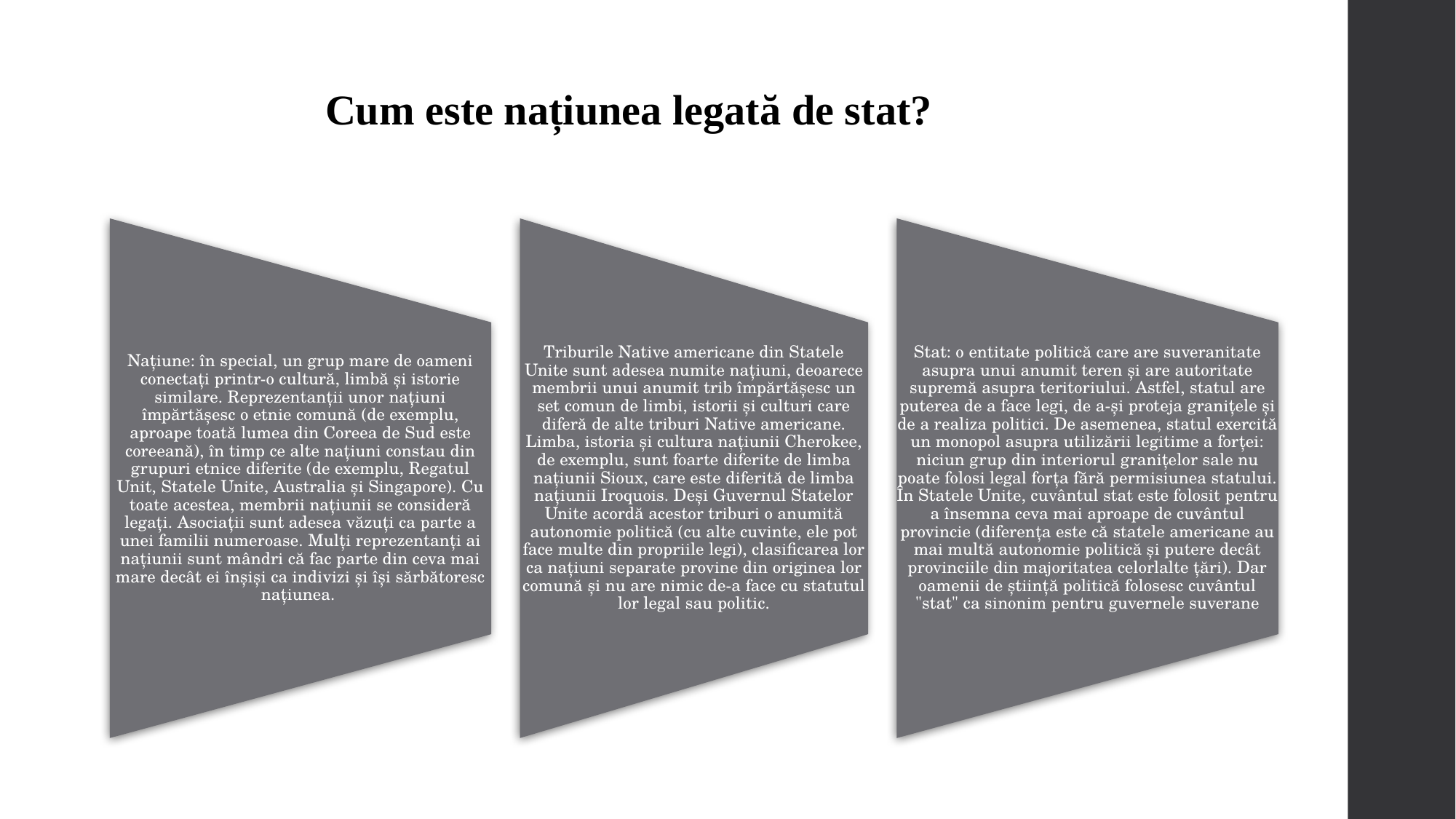

Cum este națiunea legată de stat?
Națiune: în special, un grup mare de oameni conectați printr-o cultură, limbă și istorie similare. Reprezentanții unor națiuni împărtășesc o etnie comună (de exemplu, aproape toată lumea din Coreea de Sud este coreeană), în timp ce alte națiuni constau din grupuri etnice diferite (de exemplu, Regatul Unit, Statele Unite, Australia și Singapore). Cu toate acestea, membrii națiunii se consideră legați. Asociații sunt adesea văzuți ca parte a unei familii numeroase. Mulți reprezentanți ai națiunii sunt mândri că fac parte din ceva mai mare decât ei înșiși ca indivizi și își sărbătoresc națiunea.
Triburile Native americane din Statele Unite sunt adesea numite națiuni, deoarece membrii unui anumit trib împărtășesc un set comun de limbi, istorii și culturi care diferă de alte triburi Native americane. Limba, istoria și cultura națiunii Cherokee, de exemplu, sunt foarte diferite de limba națiunii Sioux, care este diferită de limba națiunii Iroquois. Deși Guvernul Statelor Unite acordă acestor triburi o anumită autonomie politică (cu alte cuvinte, ele pot face multe din propriile legi), clasificarea lor ca națiuni separate provine din originea lor comună și nu are nimic de-a face cu statutul lor legal sau politic.
Stat: o entitate politică care are suveranitate asupra unui anumit teren și are autoritate supremă asupra teritoriului. Astfel, statul are puterea de a face legi, de a-și proteja granițele și de a realiza politici. De asemenea, statul exercită un monopol asupra utilizării legitime a forței: niciun grup din interiorul granițelor sale nu poate folosi legal forța fără permisiunea statului. În Statele Unite, cuvântul stat este folosit pentru a însemna ceva mai aproape de cuvântul provincie (diferența este că statele americane au mai multă autonomie politică și putere decât provinciile din majoritatea celorlalte țări). Dar oamenii de știință politică folosesc cuvântul "stat" ca sinonim pentru guvernele suverane